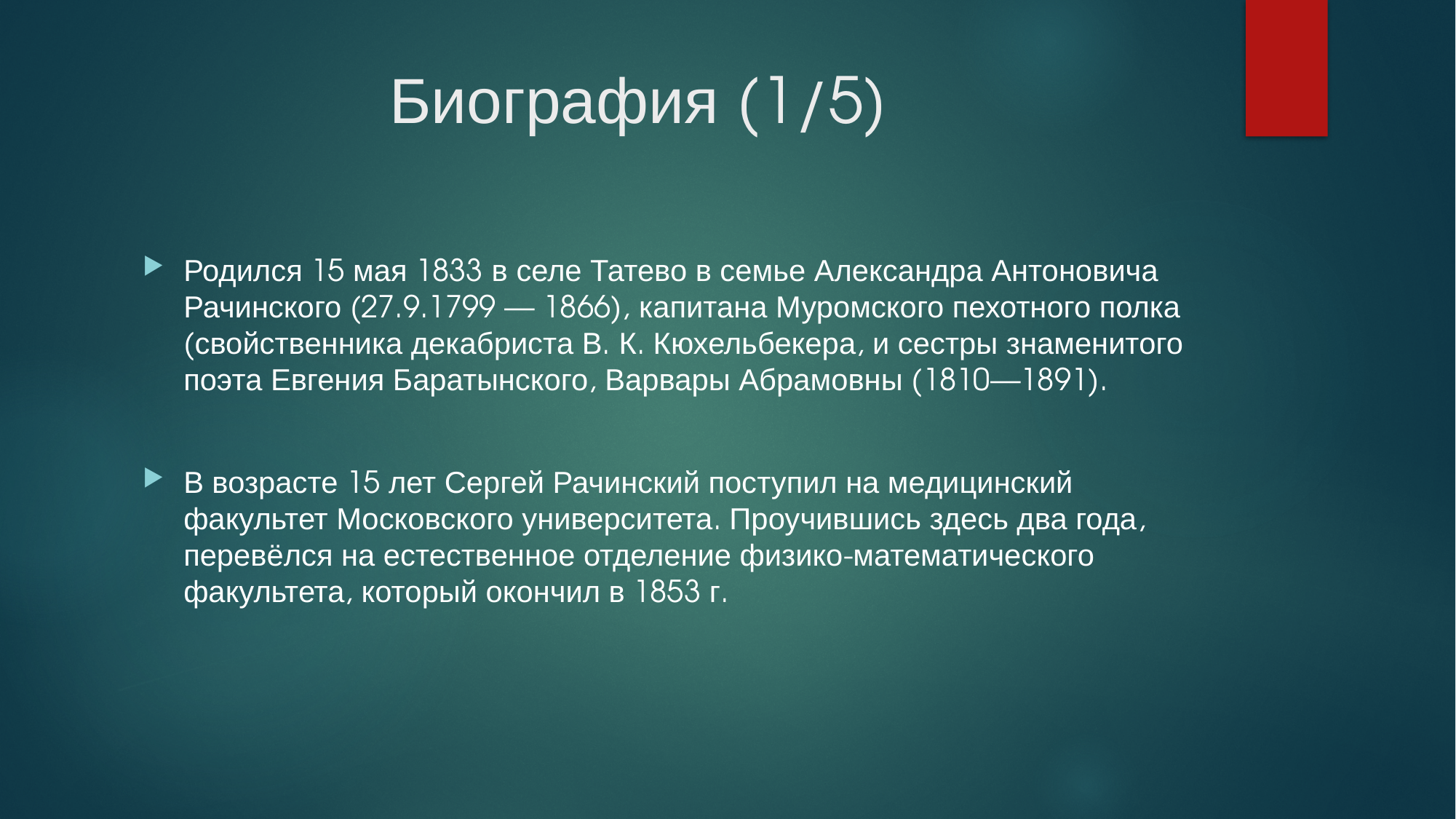

# Биография (1/5)
Родился 15 мая 1833 в селе Татево в семье Александра Антоновича Рачинского (27.9.1799 — 1866), капитана Муромского пехотного полка (свойственника декабриста В. К. Кюхельбекера, и сестры знаменитого поэта Евгения Баратынского, Варвары Абрамовны (1810—1891).

В возрасте 15 лет Сергей Рачинский поступил на медицинский факультет Московского университета. Проучившись здесь два года, перевёлся на естественное отделение физико-математического факультета, который окончил в 1853 г.